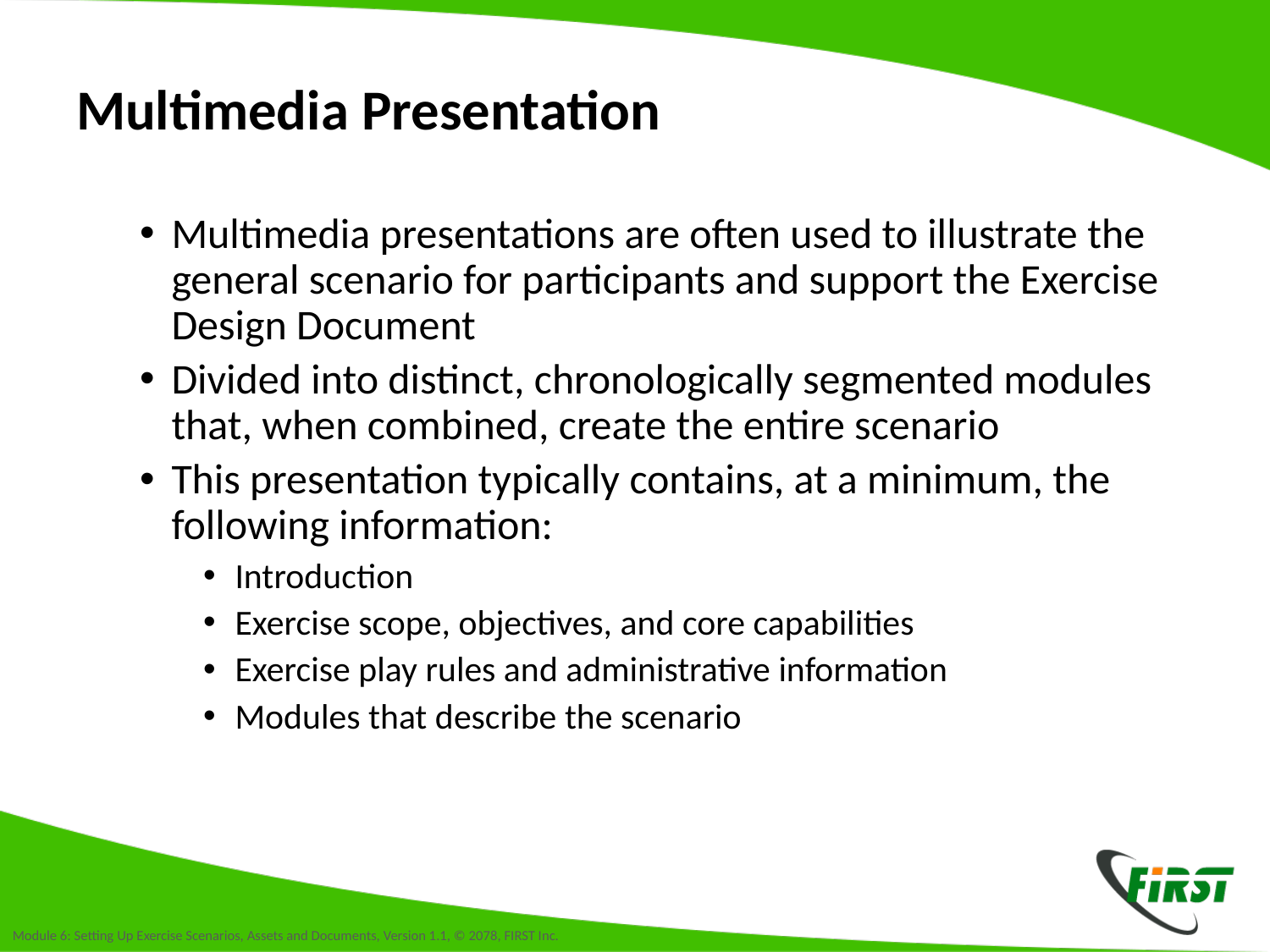

# Multimedia Presentation
Multimedia presentations are often used to illustrate the general scenario for participants and support the Exercise Design Document
Divided into distinct, chronologically segmented modules that, when combined, create the entire scenario
This presentation typically contains, at a minimum, the following information:
Introduction
Exercise scope, objectives, and core capabilities
Exercise play rules and administrative information
Modules that describe the scenario